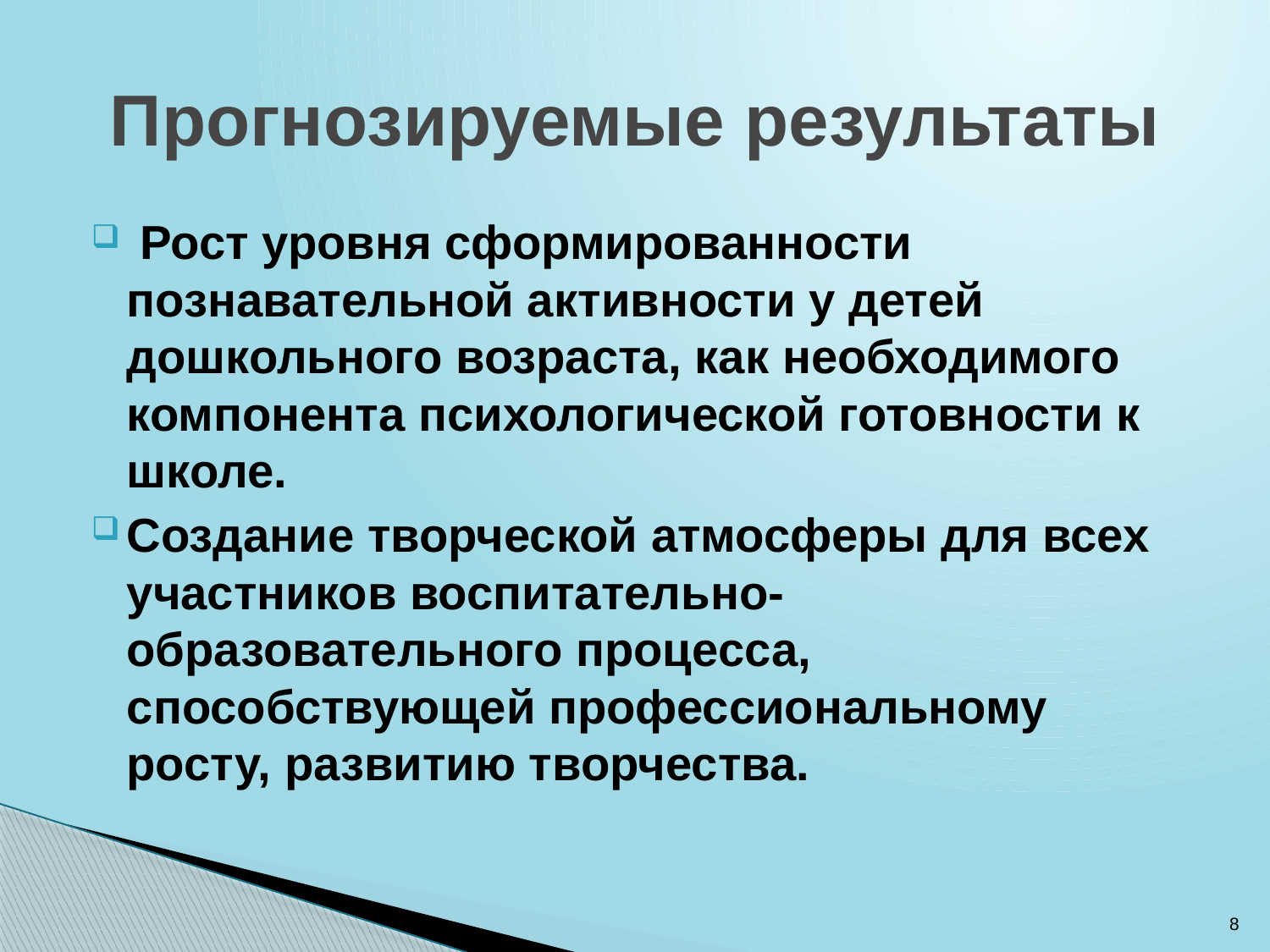

# Прогнозируемые результаты
 Рост уровня сформированности познавательной активности у детей дошкольного возраста, как необходимого компонента психологической готовности к школе.
Создание творческой атмосферы для всех участников воспитательно-образовательного процесса, способствующей профессиональному росту, развитию творчества.

8